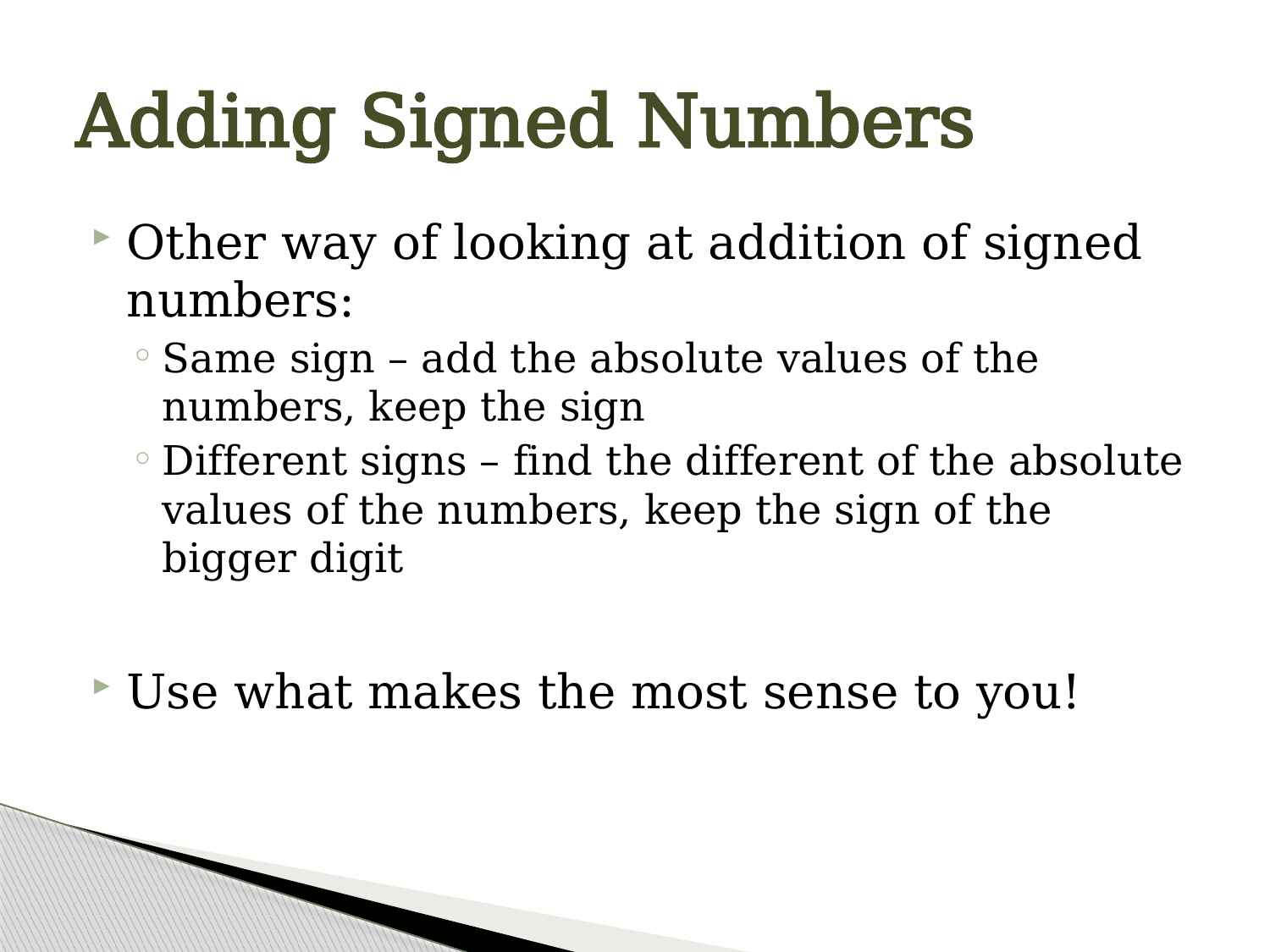

# Adding Signed Numbers
Other way of looking at addition of signed numbers:
Same sign – add the absolute values of the numbers, keep the sign
Different signs – find the different of the absolute values of the numbers, keep the sign of the bigger digit

Use what makes the most sense to you!